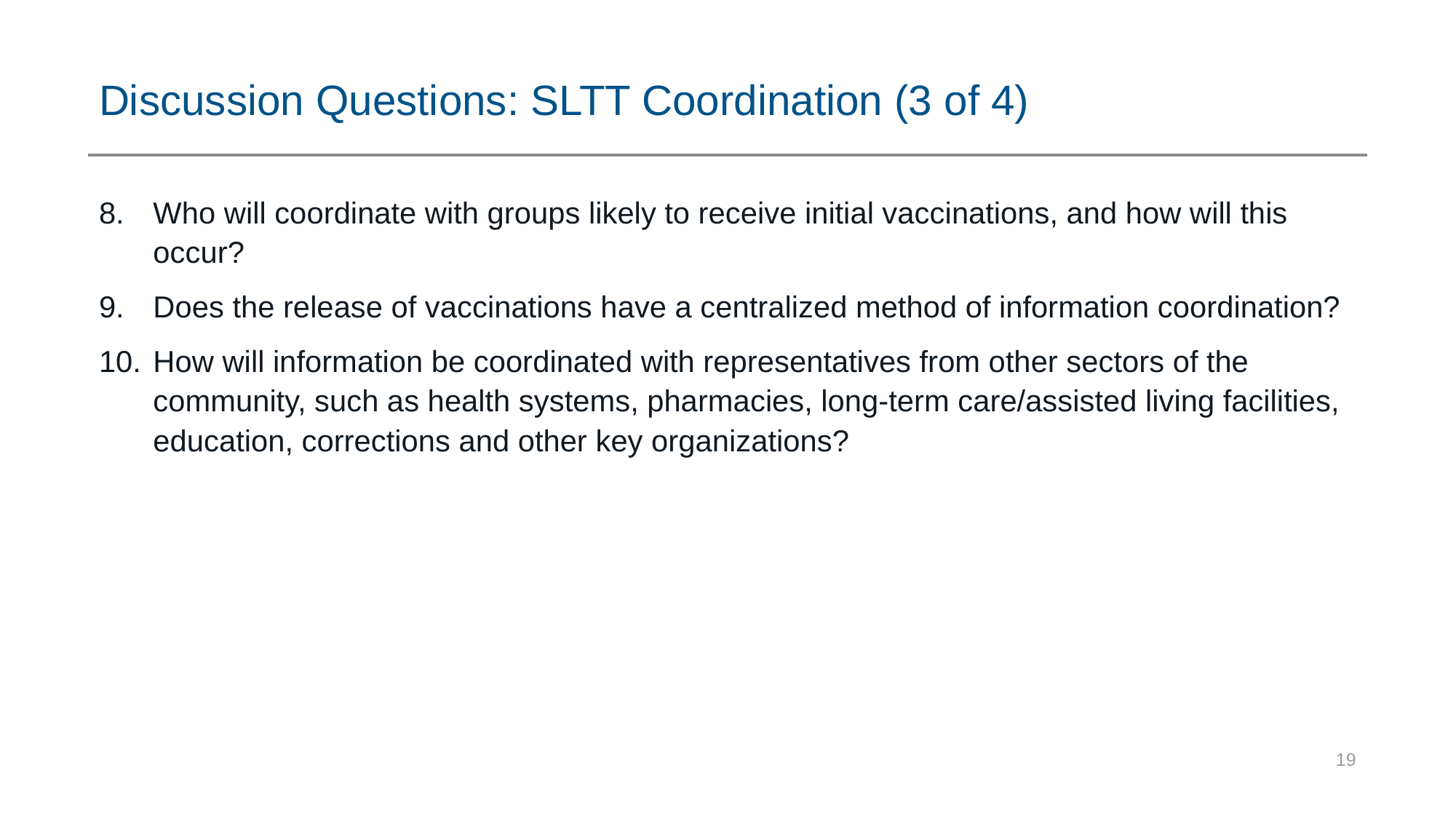

# Discussion Questions: SLTT Coordination (3 of 4)
Who will coordinate with groups likely to receive initial vaccinations, and how will this occur?
Does the release of vaccinations have a centralized method of information coordination?
How will information be coordinated with representatives from other sectors of the community, such as health systems, pharmacies, long-term care/assisted living facilities, education, corrections and other key organizations?
19